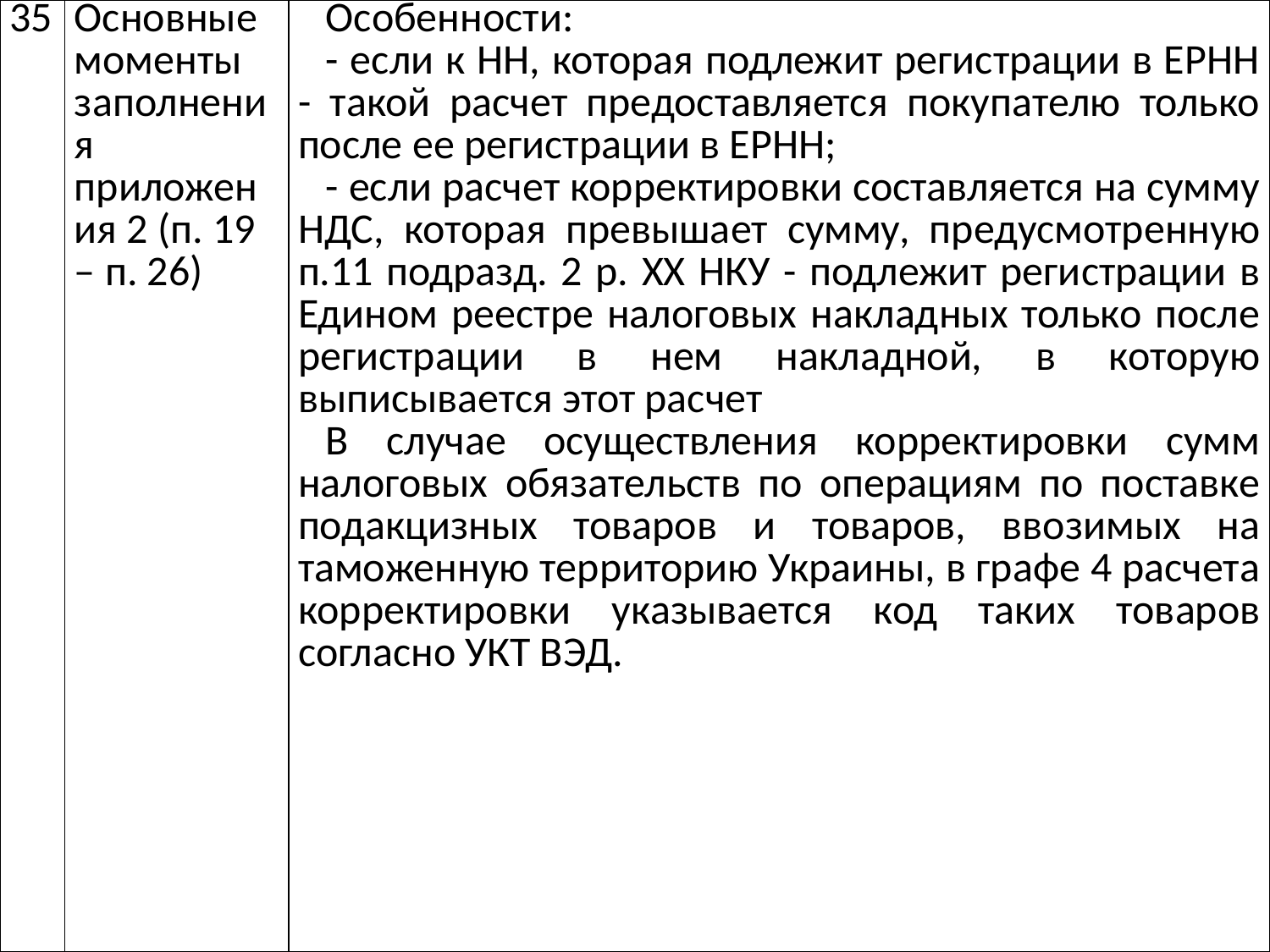

| 35 | Основные моменты заполнения приложения 2 (п. 19 – п. 26) | Особенности: - если к НН, которая подлежит регистрации в ЕРНН - такой расчет предоставляется покупателю только после ее регистрации в ЕРНН; - если расчет корректировки составляется на сумму НДС, которая превышает сумму, предусмотренную п.11 подразд. 2 р. XX НКУ - подлежит регистрации в Едином реестре налоговых накладных только после регистрации в нем накладной, в которую выписывается этот расчет В случае осуществления корректировки сумм налоговых обязательств по операциям по поставке подакцизных товаров и товаров, ввозимых на таможенную территорию Украины, в графе 4 расчета корректировки указывается код таких товаров согласно УКТ ВЭД. |
| --- | --- | --- |